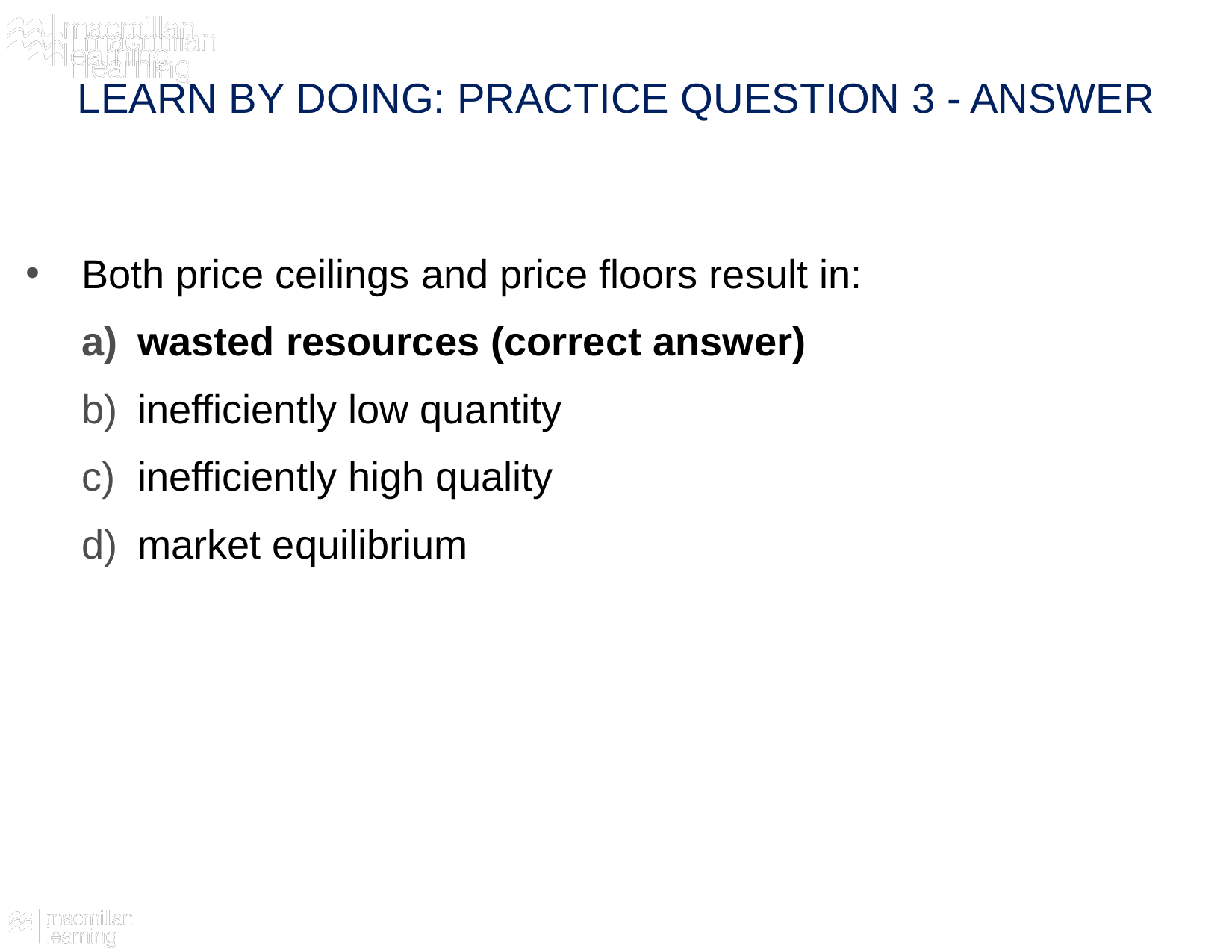

# LEARN BY DOING: PRACTICE QUESTION 3 - ANSWER
Both price ceilings and price floors result in:
wasted resources (correct answer)
inefficiently low quantity
inefficiently high quality
market equilibrium